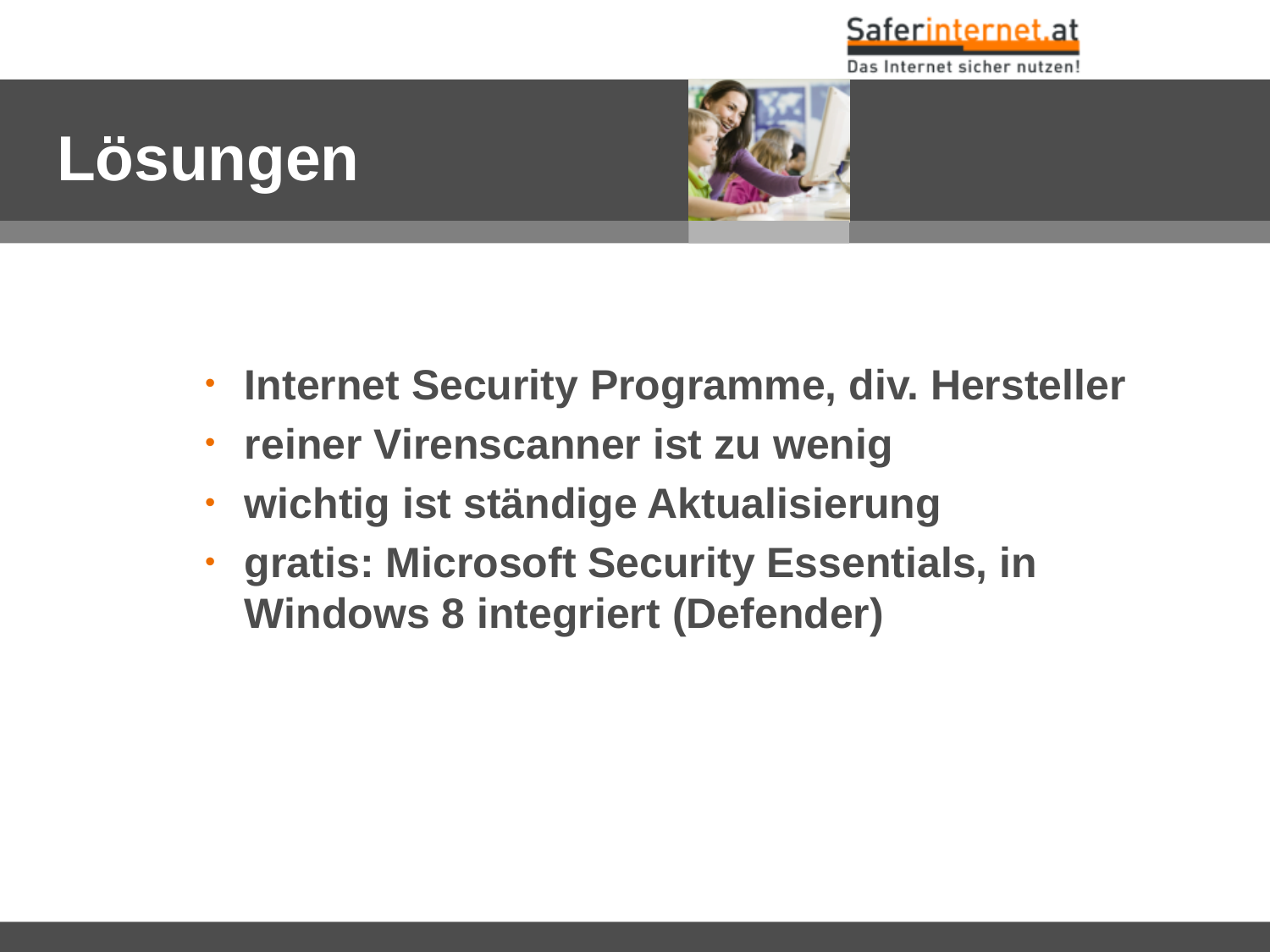

# Lösungen
Internet Security Programme, div. Hersteller
reiner Virenscanner ist zu wenig
wichtig ist ständige Aktualisierung
gratis: Microsoft Security Essentials, in Windows 8 integriert (Defender)